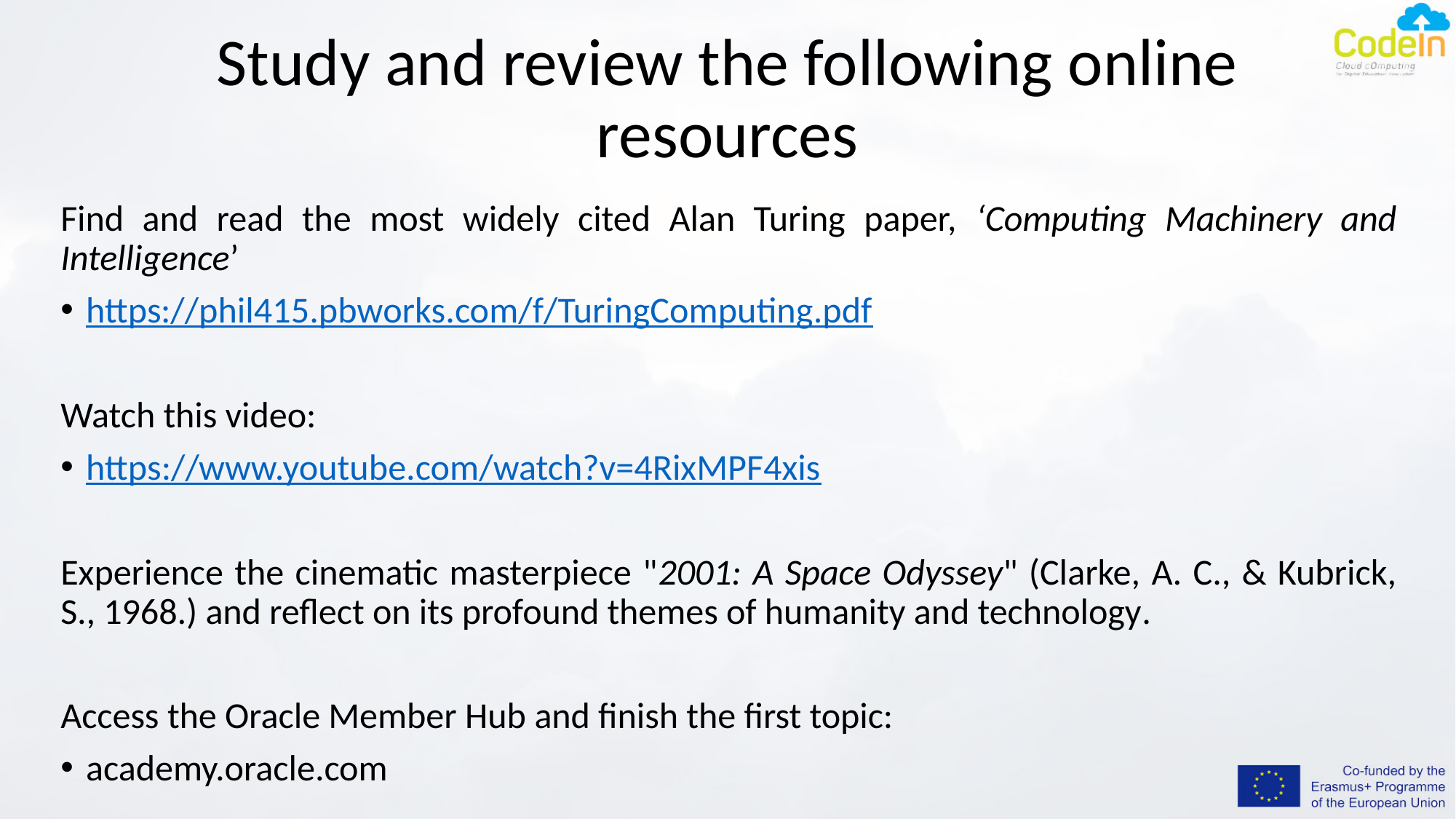

# Study and review the following online resources
Find and read the most widely cited Alan Turing paper, ‘Computing Machinery and Intelligence’
https://phil415.pbworks.com/f/TuringComputing.pdf

Watch this video:
https://www.youtube.com/watch?v=4RixMPF4xis

Experience the cinematic masterpiece "2001: A Space Odyssey" (Clarke, A. C., & Kubrick, S., 1968.) and reflect on its profound themes of humanity and technology.

Access the Oracle Member Hub and finish the first topic:
academy.oracle.com